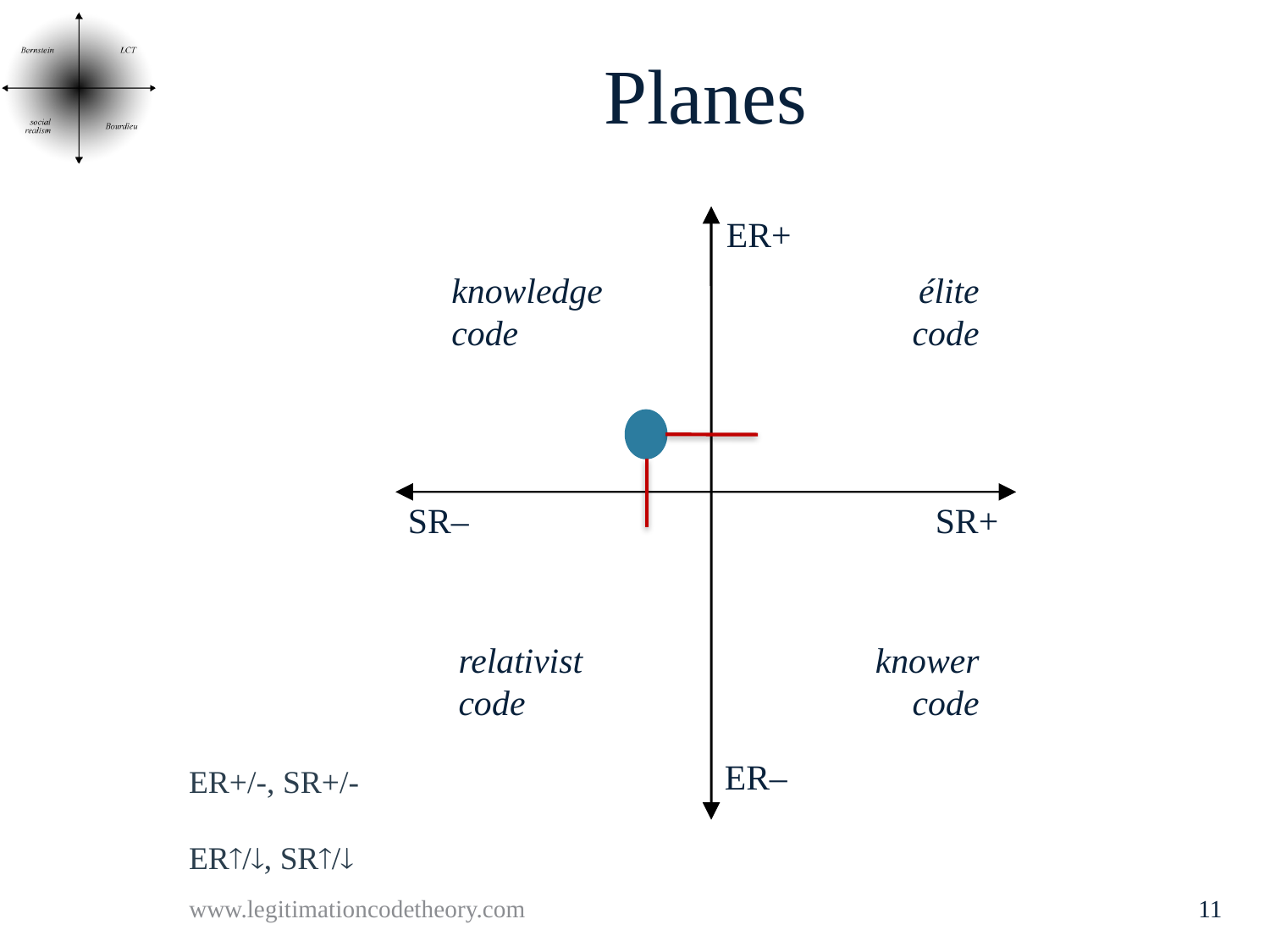

# Planes

ER+
ER–
knowledge
code
élite
code

SR–
SR+
relativist
code
knower
code
ER+/-, SR+/-

ER↑/↓, SR↑/↓
www.legitimationcodetheory.com
11